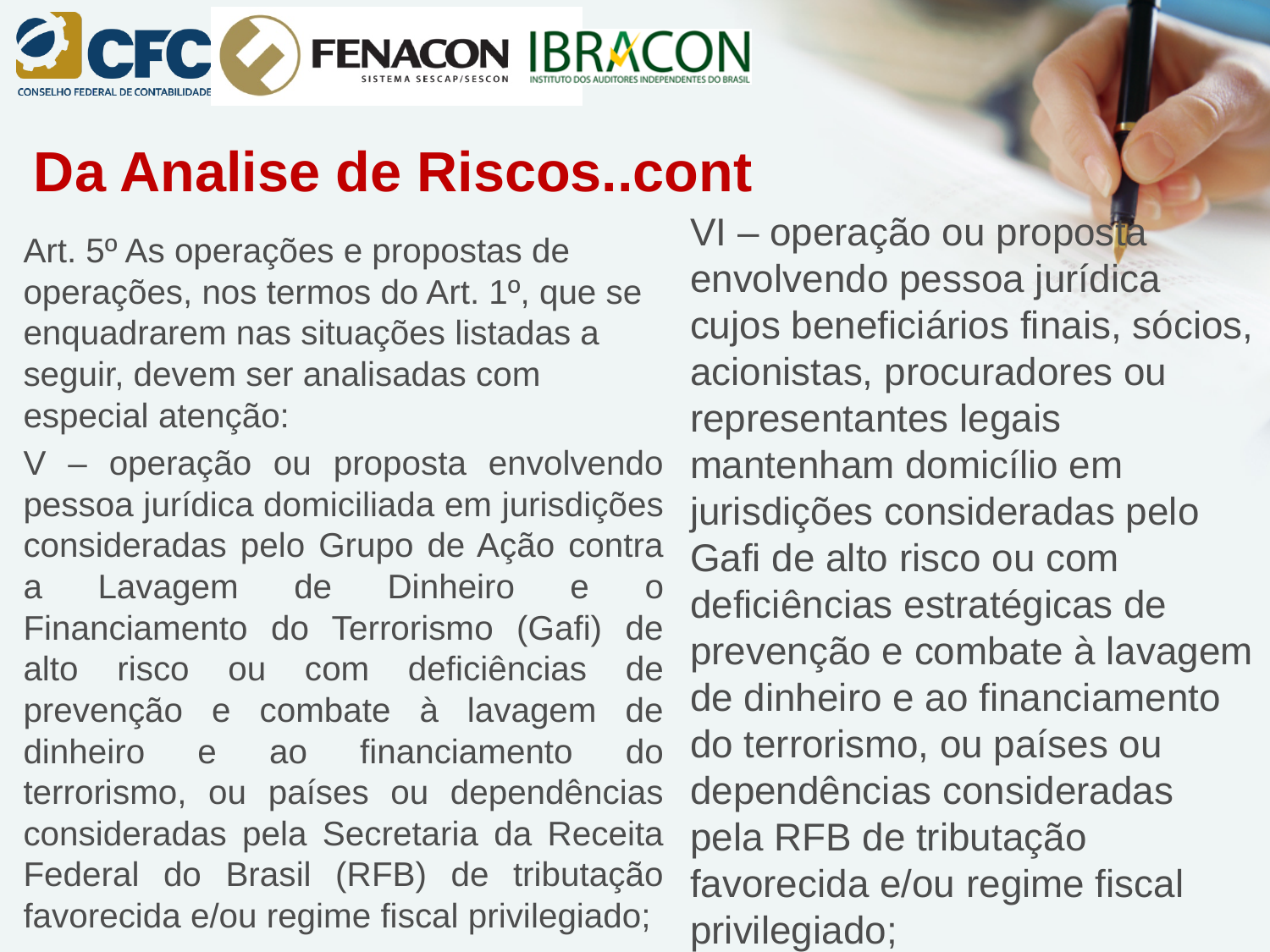

# Da Analise de Riscos..cont
VI – operação ou proposta envolvendo pessoa jurídica cujos beneficiários finais, sócios, acionistas, procuradores ou representantes legais mantenham domicílio em jurisdições consideradas pelo Gafi de alto risco ou com deficiências estratégicas de prevenção e combate à lavagem de dinheiro e ao financiamento do terrorismo, ou países ou dependências consideradas pela RFB de tributação favorecida e/ou regime fiscal privilegiado;

Art. 5º As operações e propostas de operações, nos termos do Art. 1º, que se enquadrarem nas situações listadas a seguir, devem ser analisadas com especial atenção:
V – operação ou proposta envolvendo pessoa jurídica domiciliada em jurisdições consideradas pelo Grupo de Ação contra a Lavagem de Dinheiro e o Financiamento do Terrorismo (Gafi) de alto risco ou com deficiências de prevenção e combate à lavagem de dinheiro e ao financiamento do terrorismo, ou países ou dependências consideradas pela Secretaria da Receita Federal do Brasil (RFB) de tributação favorecida e/ou regime fiscal privilegiado;